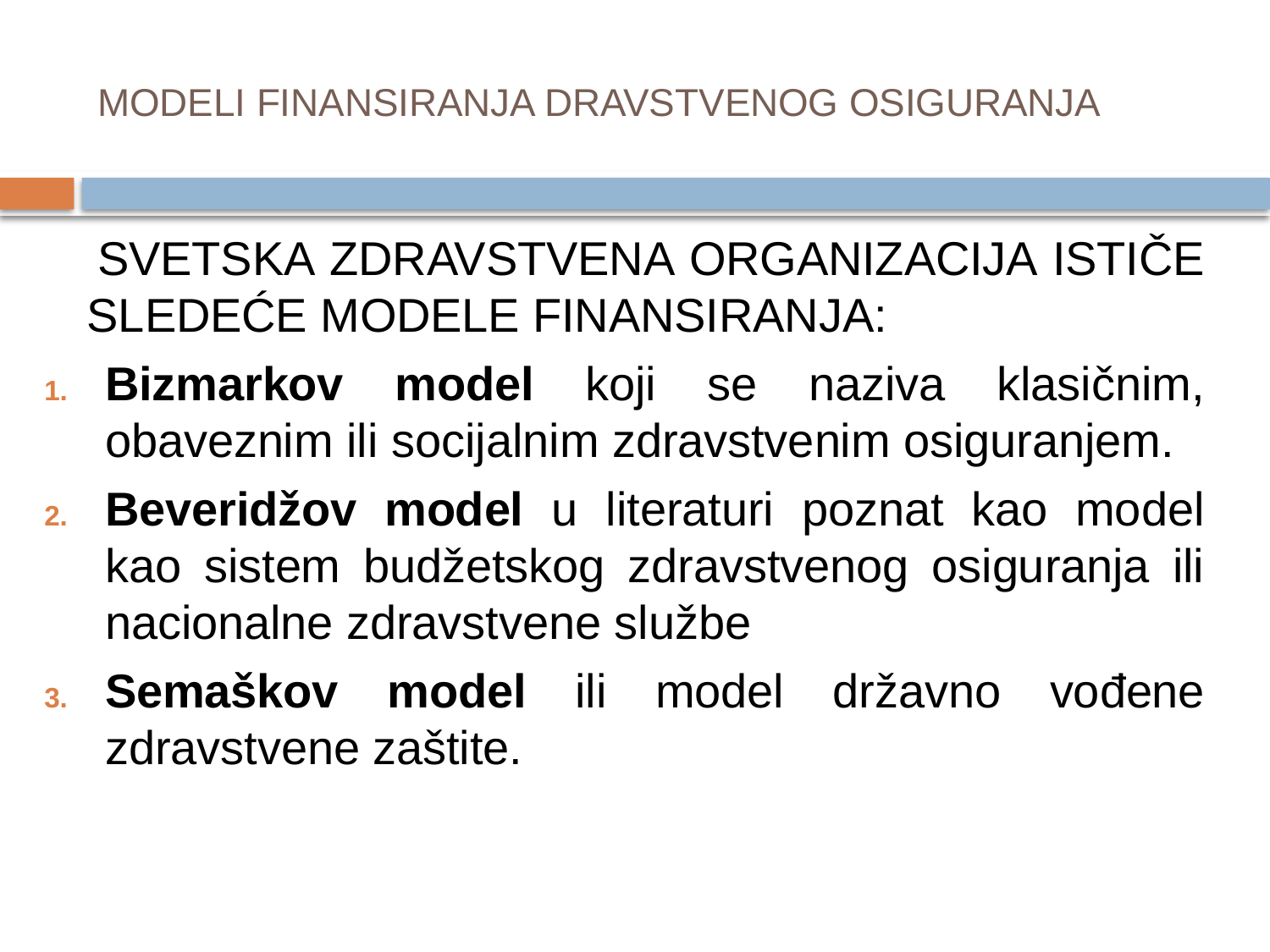

# MODELI FINANSIRANJA DRAVSTVENOG OSIGURANJA
    SVETSKA ZDRAVSTVENA ORGANIZACIJA ISTIČE SLEDEĆE MODELE FINANSIRANJA:
Bizmarkov model koji se naziva klasičnim, obaveznim ili socijalnim zdravstvenim osiguranjem.
Beveridžov model u literaturi poznat kao model kao sistem budžetskog zdravstvenog osiguranja ili nacionalne zdravstvene službe
Semaškov model ili model državno vođene zdravstvene zaštite.